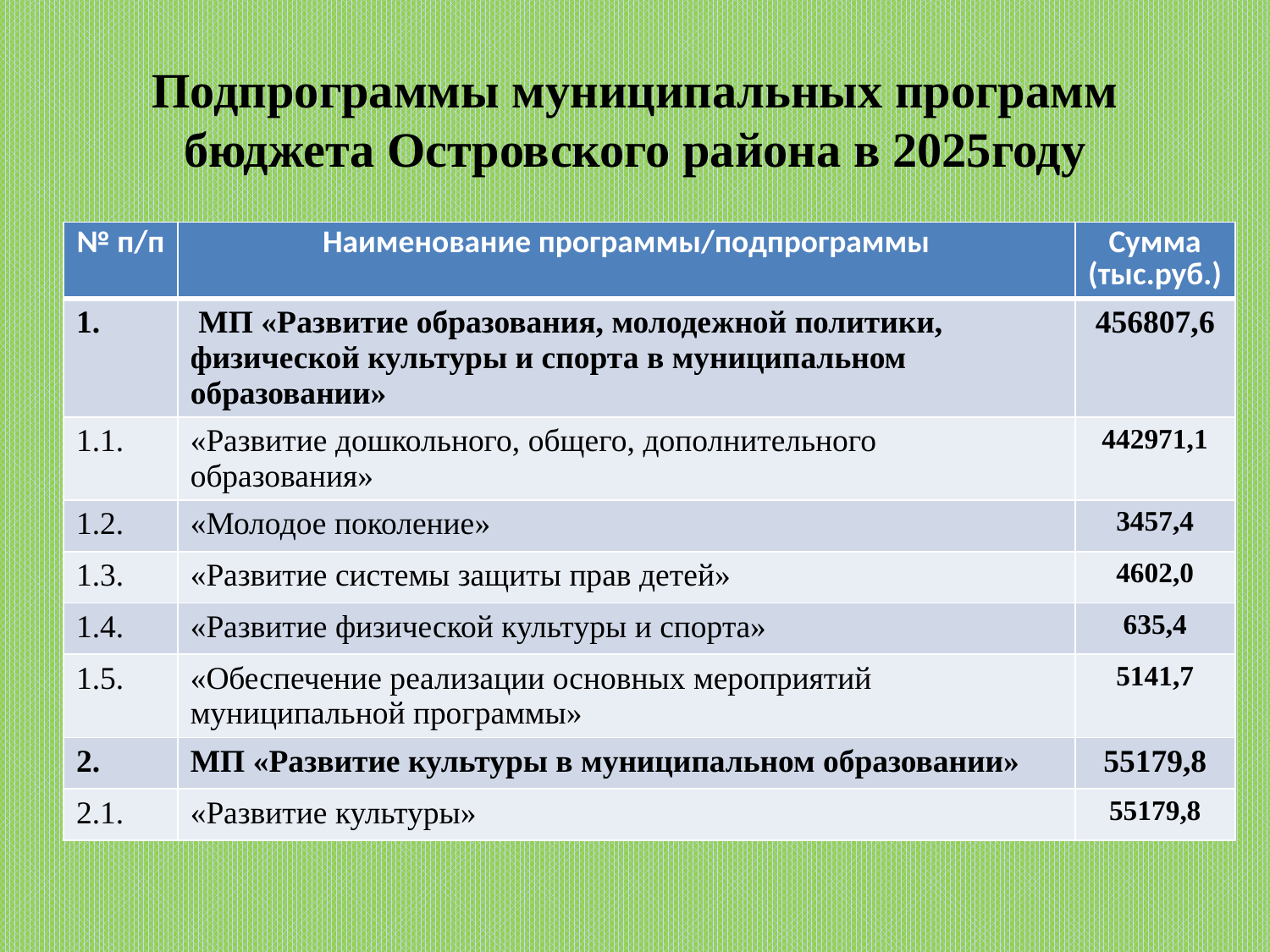

# Подпрограммы муниципальных программ бюджета Островского района в 2025году
| № п/п | Наименование программы/подпрограммы | Сумма (тыс.руб.) |
| --- | --- | --- |
| 1. | МП «Развитие образования, молодежной политики, физической культуры и спорта в муниципальном образовании» | 456807,6 |
| 1.1. | «Развитие дошкольного, общего, дополнительного образования» | 442971,1 |
| 1.2. | «Молодое поколение» | 3457,4 |
| 1.3. | «Развитие системы защиты прав детей» | 4602,0 |
| 1.4. | «Развитие физической культуры и спорта» | 635,4 |
| 1.5. | «Обеспечение реализации основных мероприятий муниципальной программы» | 5141,7 |
| 2. | МП «Развитие культуры в муниципальном образовании» | 55179,8 |
| 2.1. | «Развитие культуры» | 55179,8 |